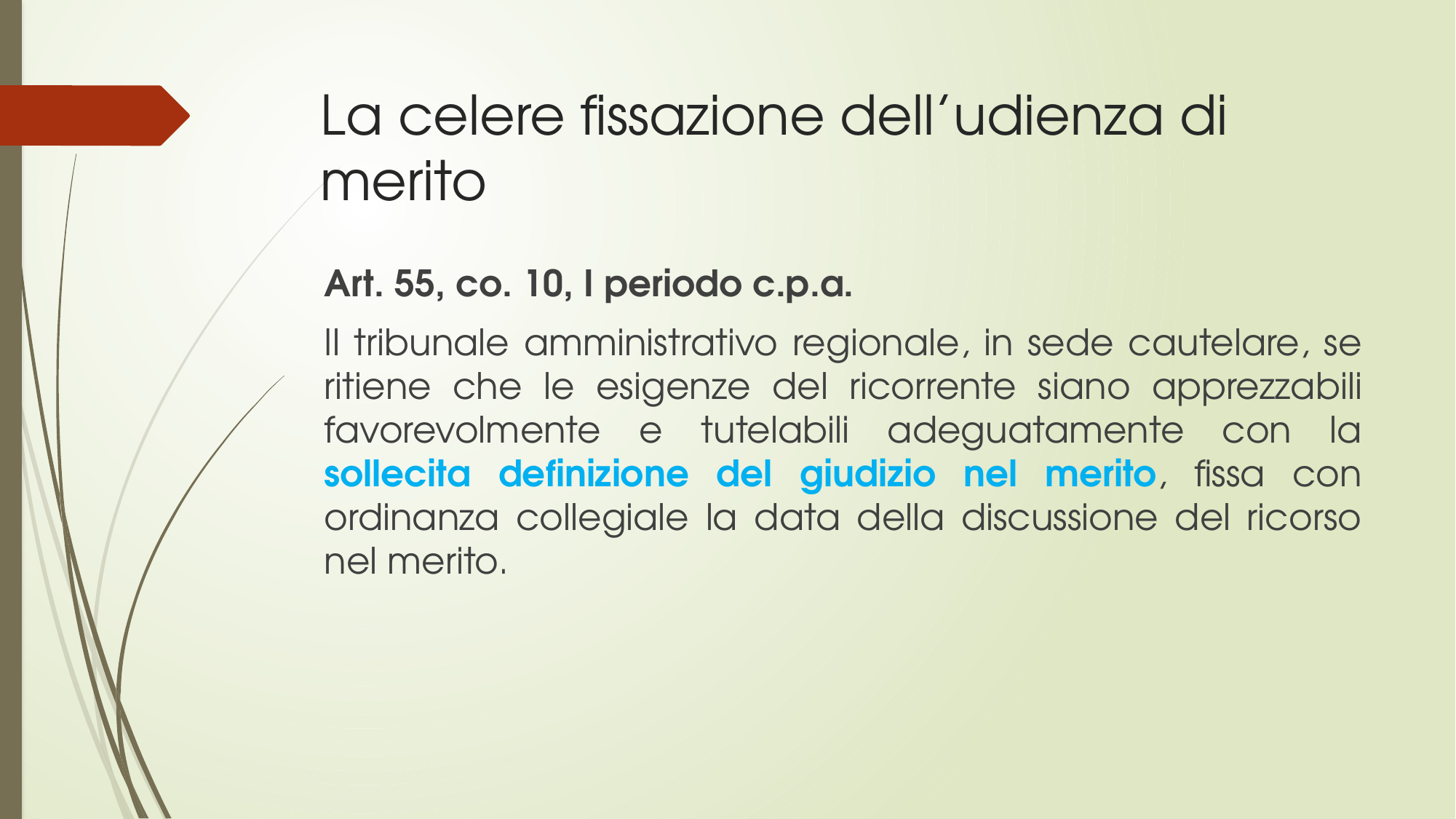

# La celere fissazione dell’udienza di merito
Art. 55, co. 10, I periodo c.p.a.
Il tribunale amministrativo regionale, in sede cautelare, se ritiene che le esigenze del ricorrente siano apprezzabili favorevolmente e tutelabili adeguatamente con la sollecita definizione del giudizio nel merito, fissa con ordinanza collegiale la data della discussione del ricorso nel merito.